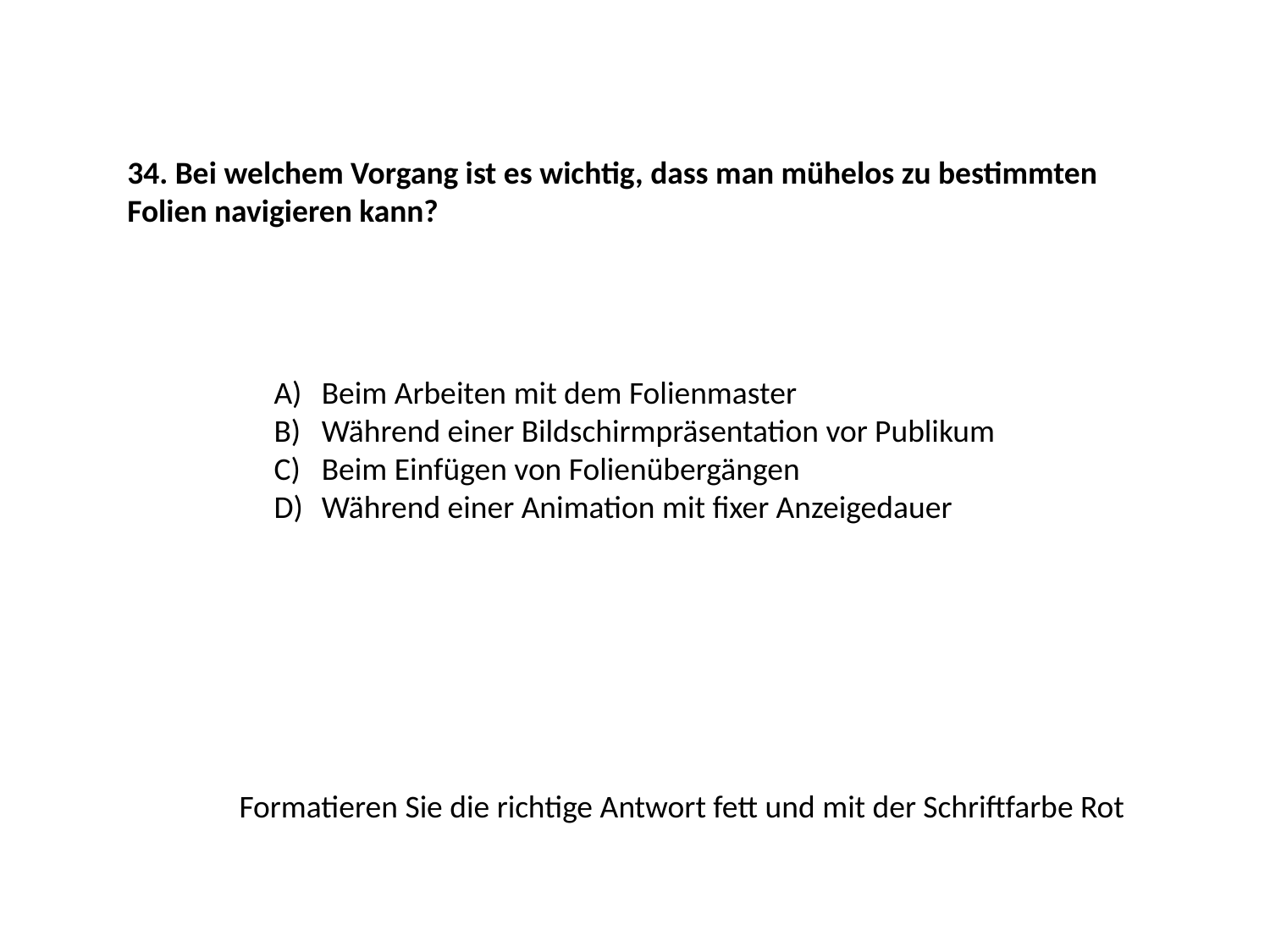

34. Bei welchem Vorgang ist es wichtig, dass man mühelos zu bestimmten Folien navigieren kann?
Beim Arbeiten mit dem Folienmaster
Während einer Bildschirmpräsentation vor Publikum
Beim Einfügen von Folienübergängen
Während einer Animation mit fixer Anzeigedauer
Formatieren Sie die richtige Antwort fett und mit der Schriftfarbe Rot